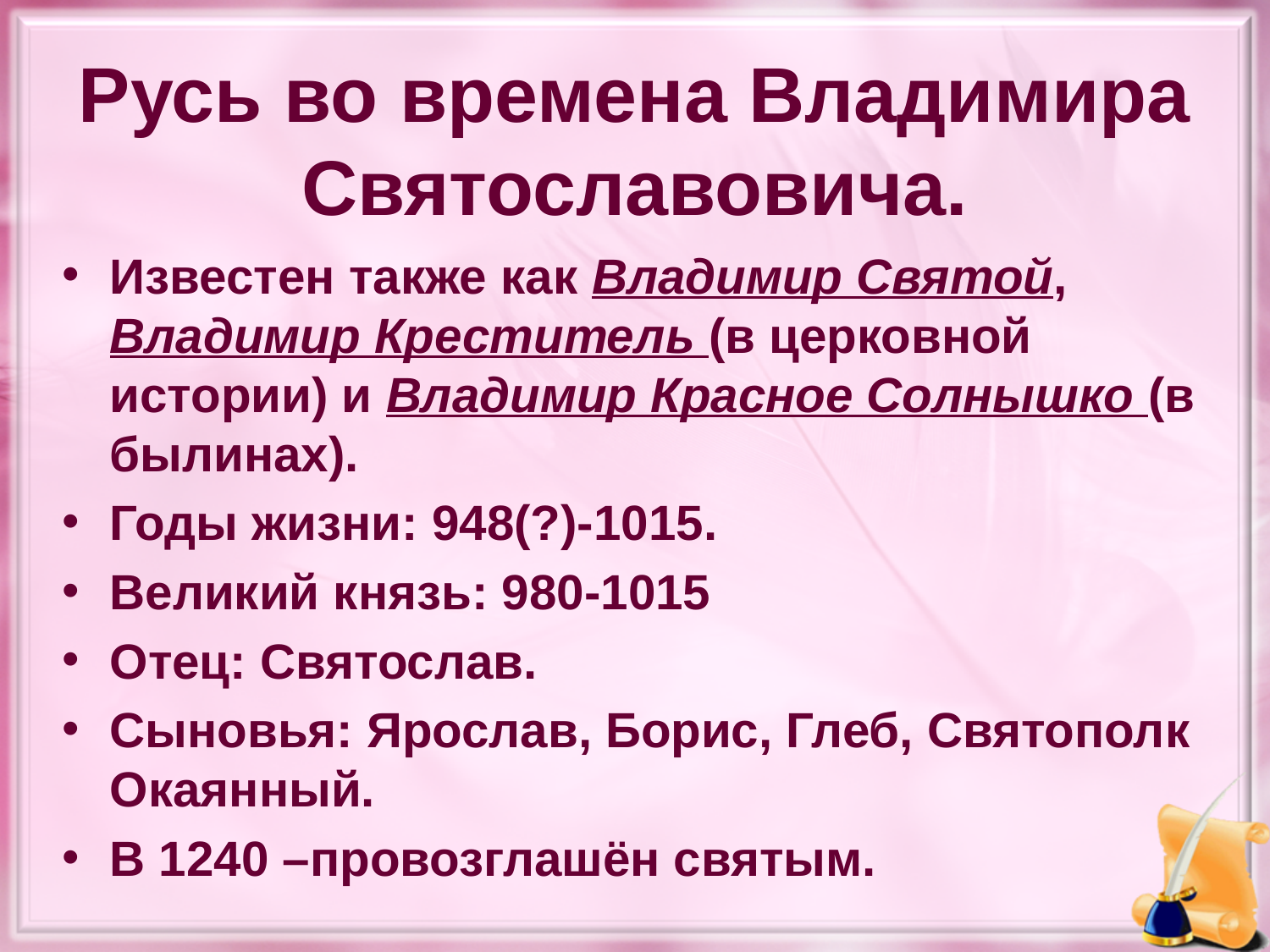

# Русь во времена Владимира Святославовича.
Известен также как Владимир Святой, Владимир Креститель (в церковной истории) и Владимир Красное Солнышко (в былинах).
Годы жизни: 948(?)-1015.
Великий князь: 980-1015
Отец: Святослав.
Сыновья: Ярослав, Борис, Глеб, Святополк Окаянный.
В 1240 –провозглашён святым.